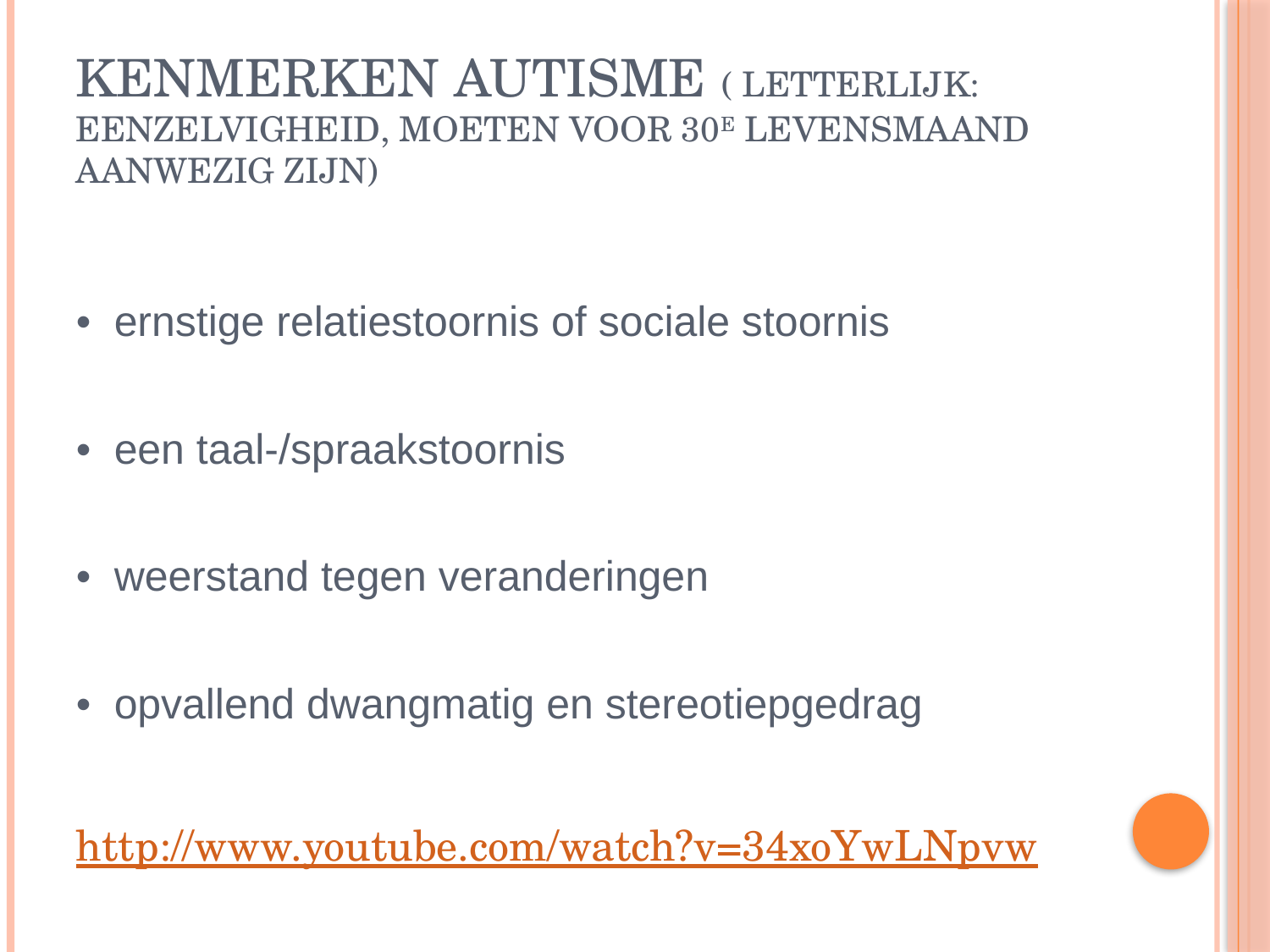

# Kenmerken autisme ( letterlijk: eenzelvigheid, moeten voor 30e levensmaand aanwezig zijn)
•	ernstige relatiestoornis of sociale stoornis
•	een taal-/spraakstoornis
•	weerstand tegen veranderingen
•	opvallend dwangmatig en stereotiepgedrag
http://www.youtube.com/watch?v=34xoYwLNpvw